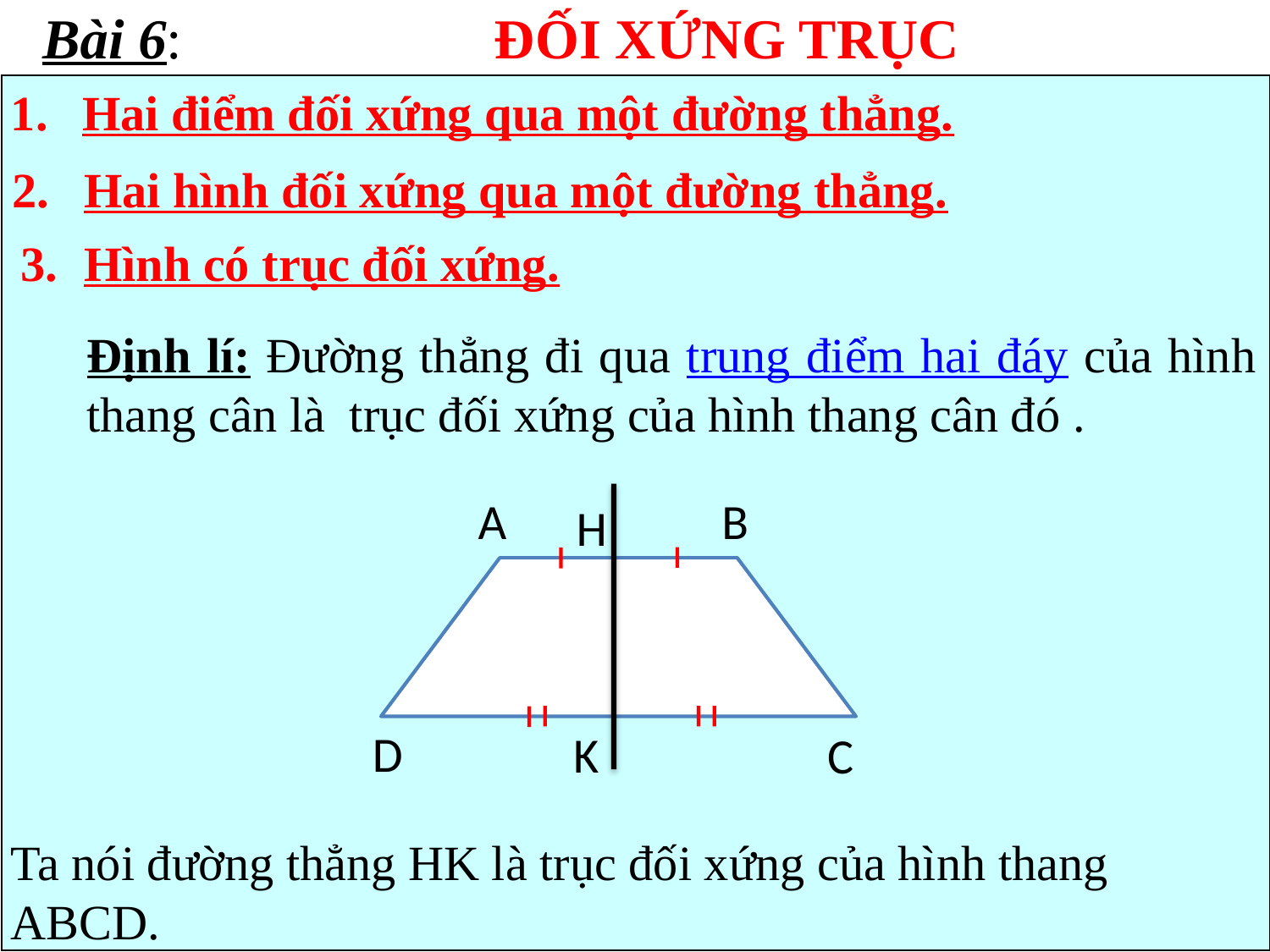

Bài 6:                      ĐỐI XỨNG TRỤC
Hai điểm đối xứng qua một đường thẳng.

Hai hình đối xứng qua một đường thẳng.
Hình có trục đối xứng.
Định lí: Đường thẳng đi qua trung điểm hai đáy của hình thang cân là  trục đối xứng của hình thang cân đó .
A

B
H

D
K
C
Ta nói đường thẳng HK là trục đối xứng của hình thang ABCD.